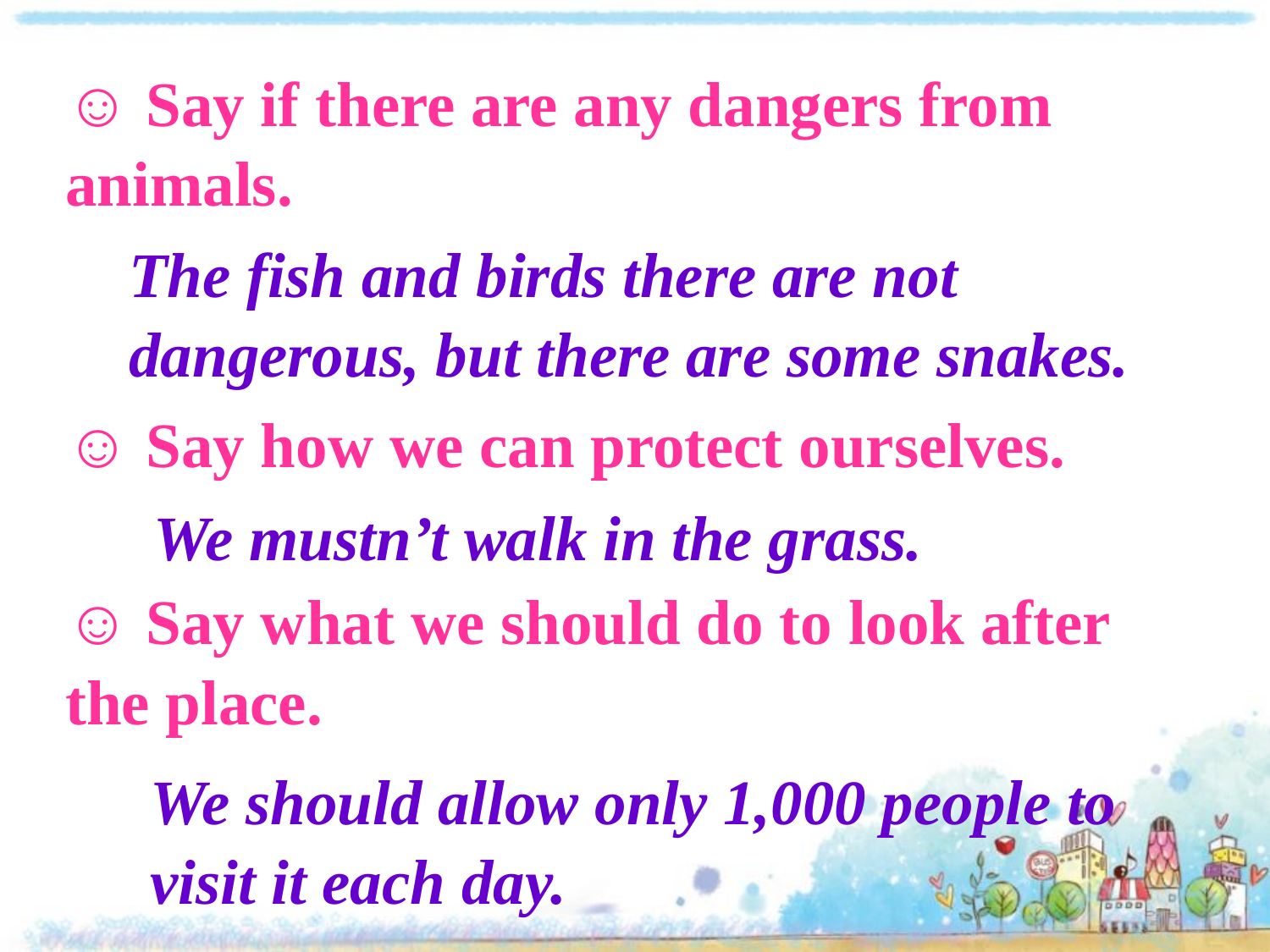

☺ Say if there are any dangers from animals.
The fish and birds there are not dangerous, but there are some snakes.
☺ Say how we can protect ourselves.
We mustn’t walk in the grass.
☺ Say what we should do to look after the place.
We should allow only 1,000 people to visit it each day.